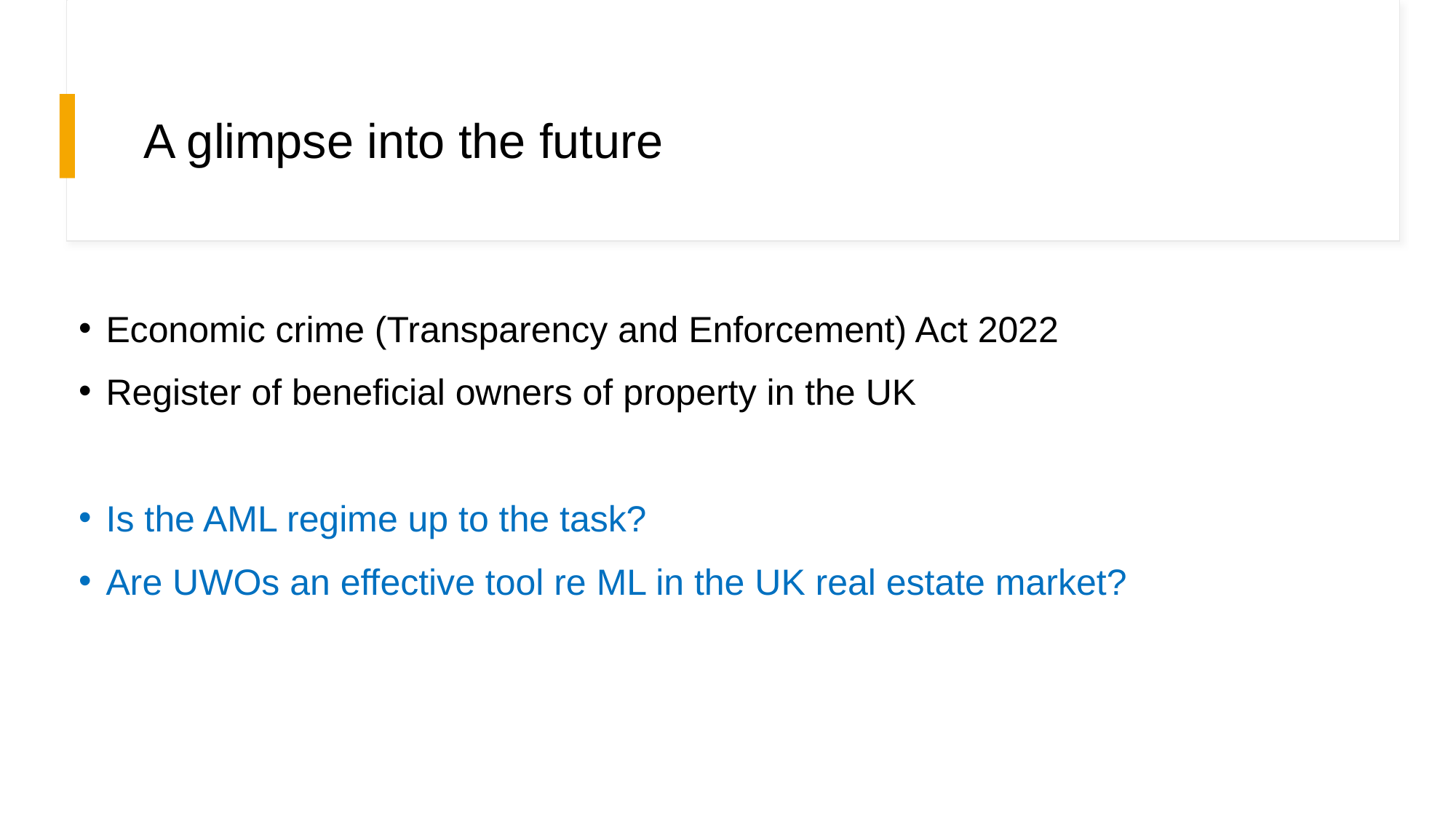

# A glimpse into the future
Economic crime (Transparency and Enforcement) Act 2022
Register of beneficial owners of property in the UK

Is the AML regime up to the task?
Are UWOs an effective tool re ML in the UK real estate market?